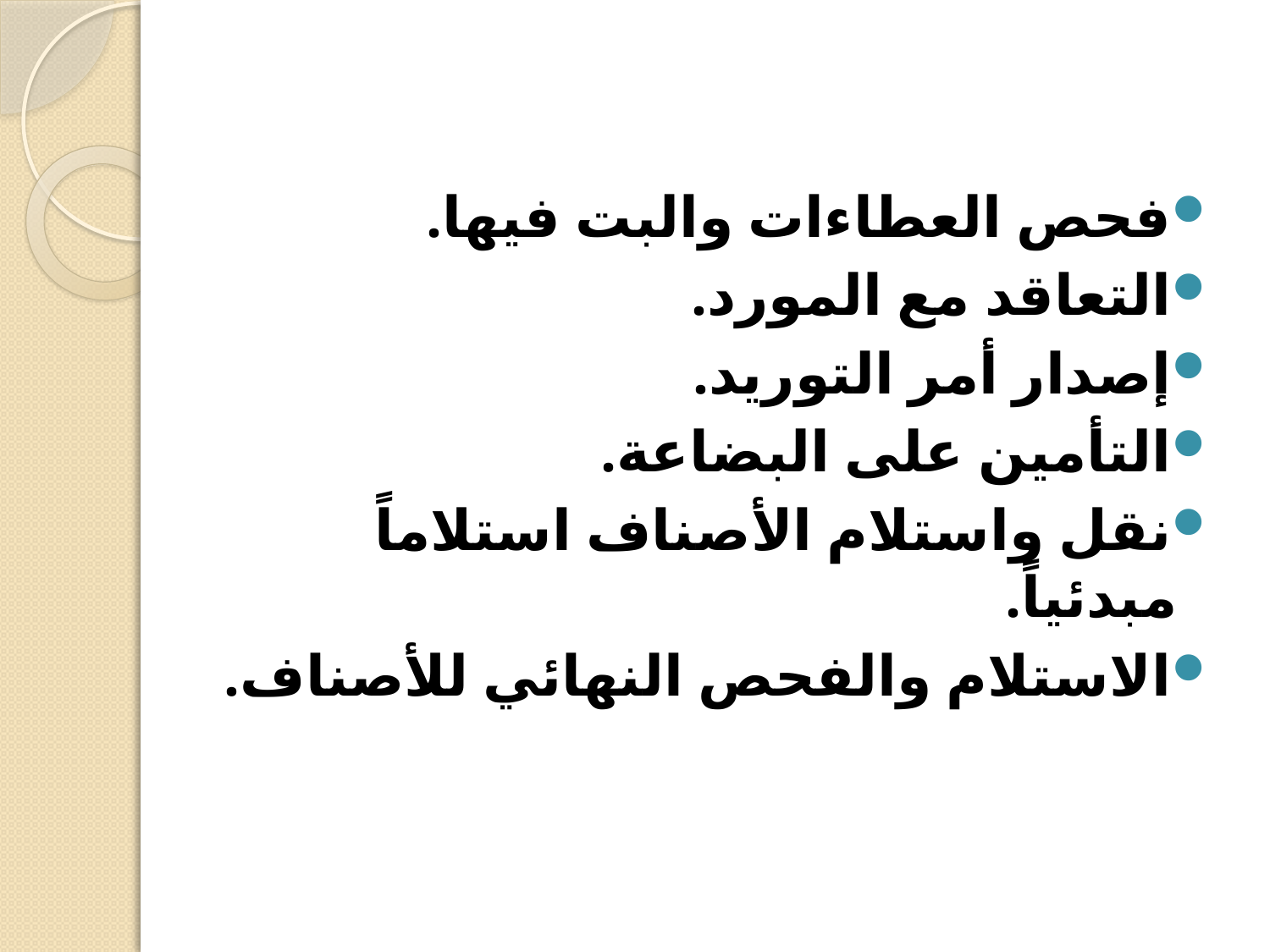

فحص العطاءات والبت فيها.
التعاقد مع المورد.
إصدار أمر التوريد.
التأمين على البضاعة.
نقل واستلام الأصناف استلاماً مبدئياً.
الاستلام والفحص النهائي للأصناف.